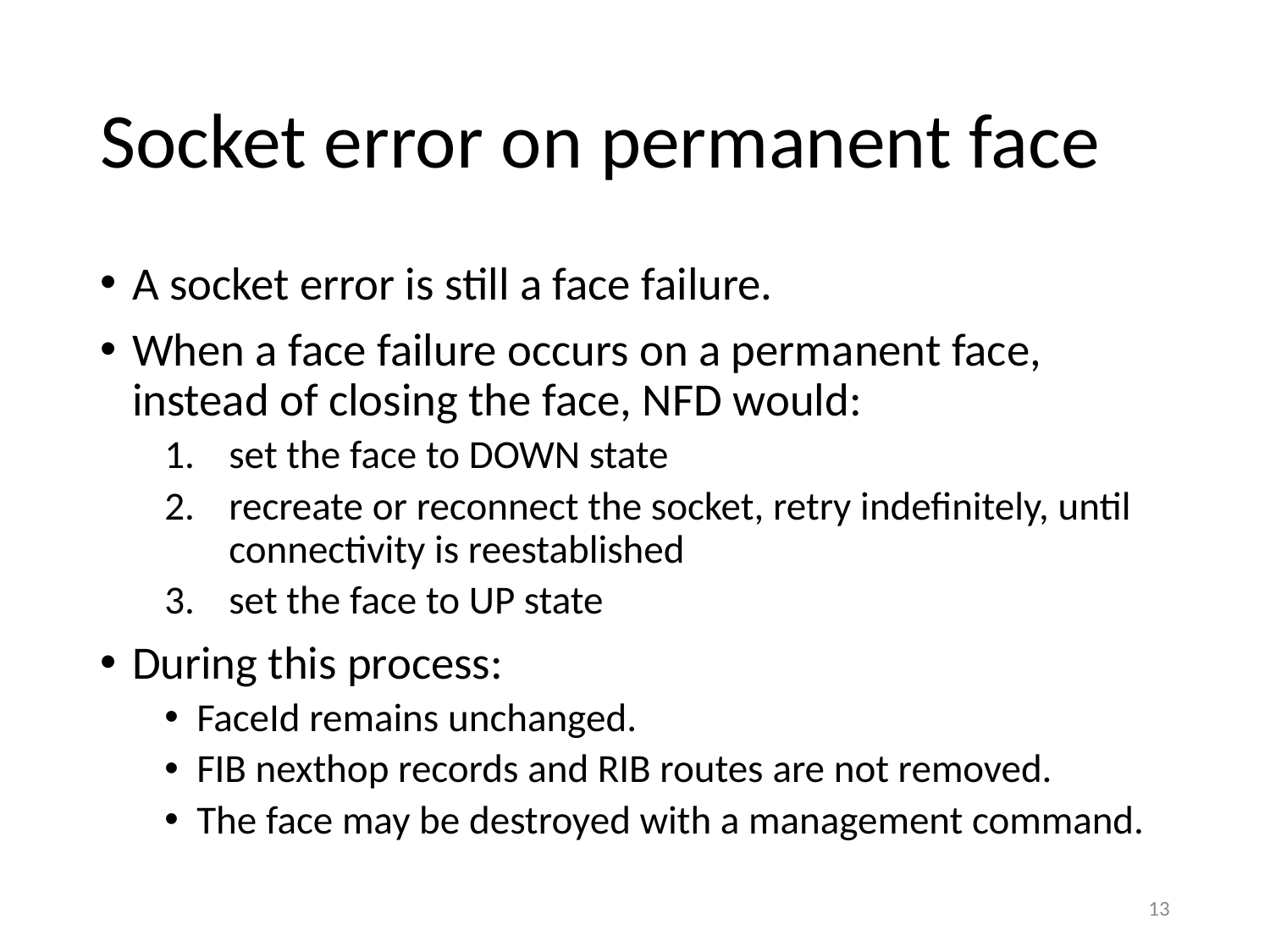

# Socket error on permanent face
A socket error is still a face failure.
When a face failure occurs on a permanent face, instead of closing the face, NFD would:
set the face to DOWN state
recreate or reconnect the socket, retry indefinitely, until connectivity is reestablished
set the face to UP state
During this process:
FaceId remains unchanged.
FIB nexthop records and RIB routes are not removed.
The face may be destroyed with a management command.
13